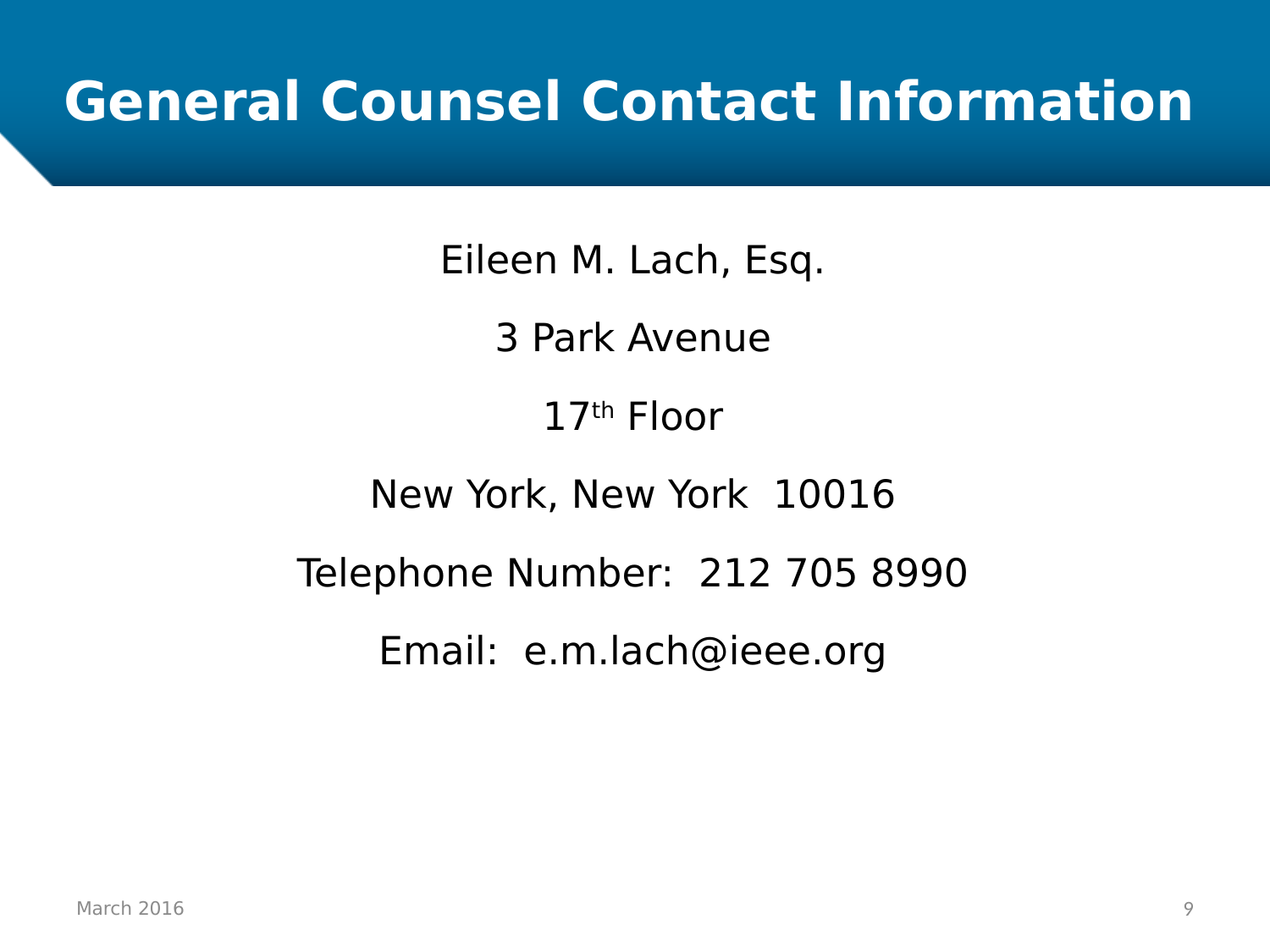

# General Counsel Contact Information
Eileen M. Lach, Esq.
3 Park Avenue
17th Floor
New York, New York  10016
Telephone Number:  212 705 8990
Email:  e.m.lach@ieee.org

March 2016
9